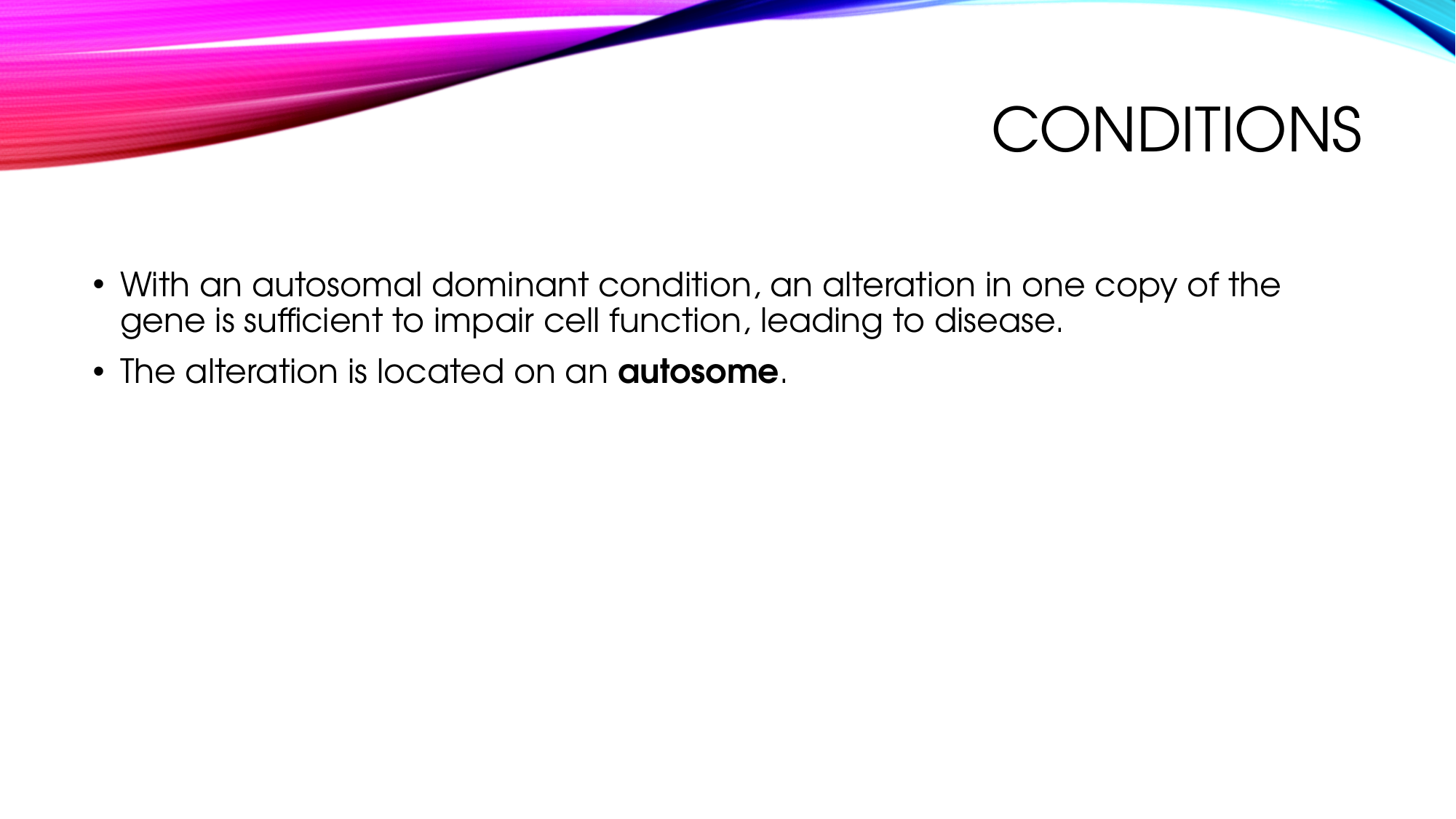

# conditions
With an autosomal dominant condition, an alteration in one copy of the gene is sufficient to impair cell function, leading to disease.
The alteration is located on an autosome.